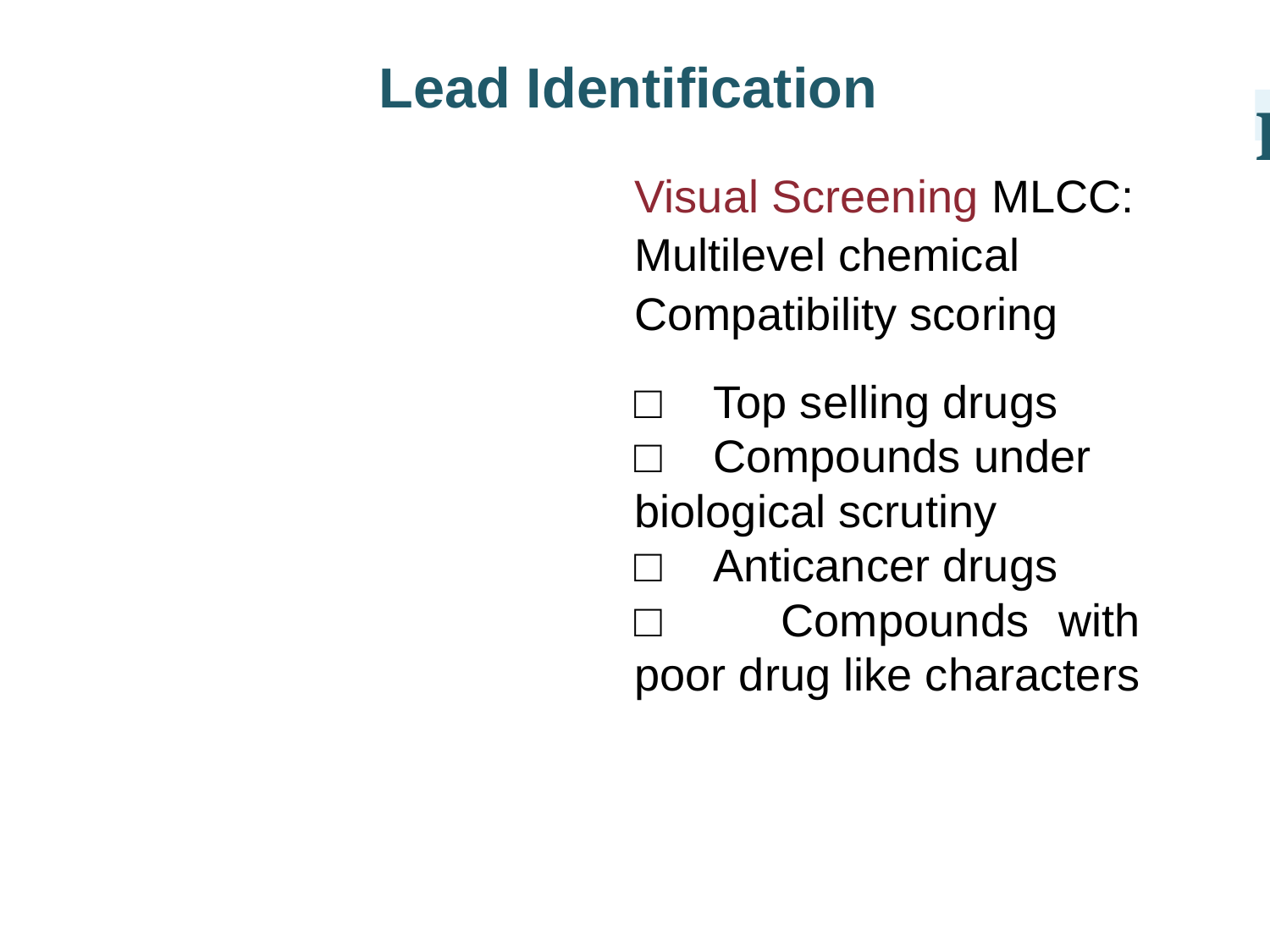

Lead Identification
I
Visual Screening MLCC: Multilevel chemical Compatibility scoring
□    Top selling drugs
□    Compounds under biological scrutiny
□    Anticancer drugs
□    Compounds with poor drug like characters